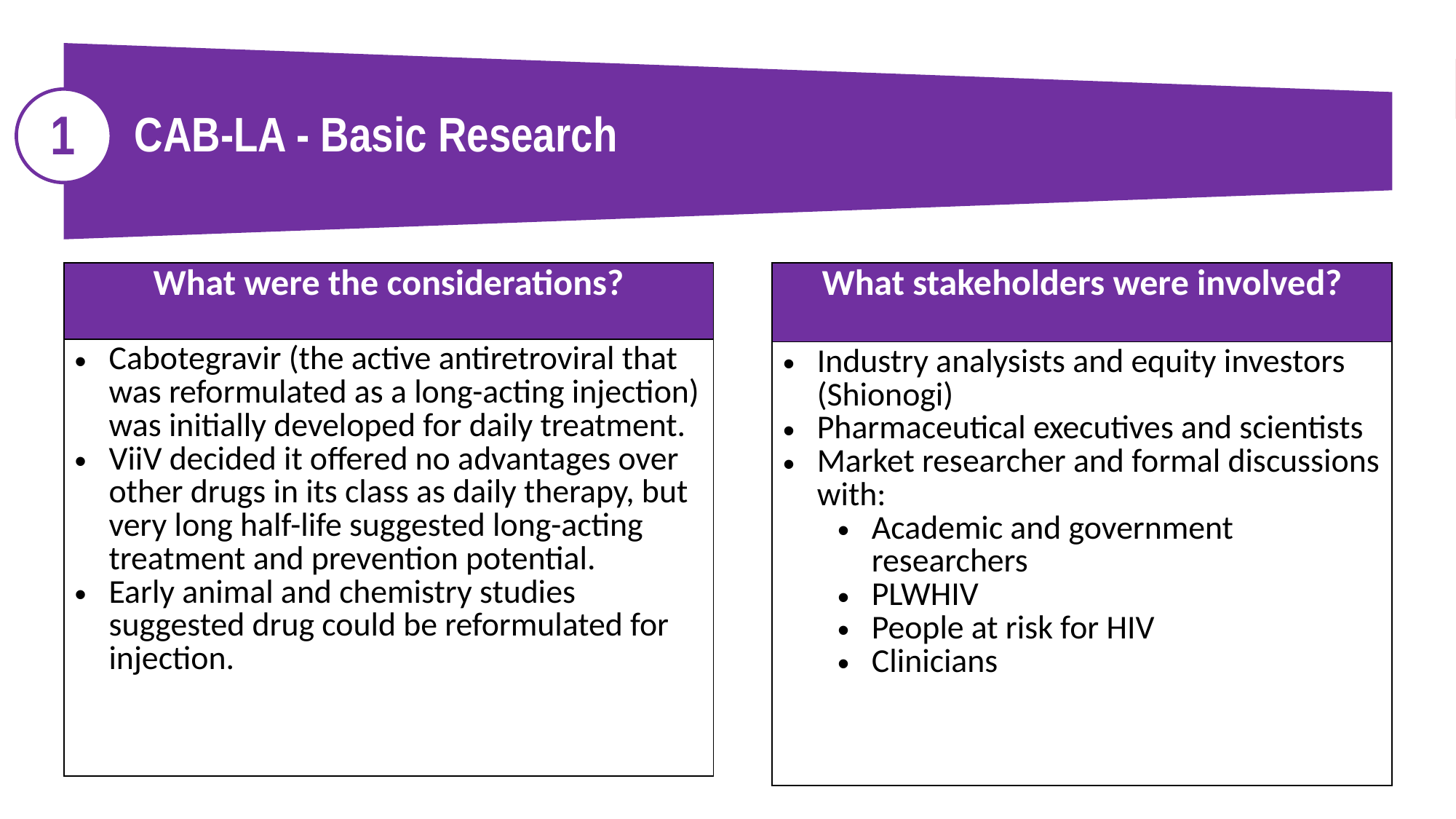

1
CAB-LA - Basic Research
| What were the considerations? |
| --- |
| Cabotegravir (the active antiretroviral that was reformulated as a long-acting injection) was initially developed for daily treatment. ViiV decided it offered no advantages over other drugs in its class as daily therapy, but very long half-life suggested long-acting treatment and prevention potential. Early animal and chemistry studies suggested drug could be reformulated for injection. |
| What stakeholders were involved? |
| --- |
| Industry analysists and equity investors (Shionogi) Pharmaceutical executives and scientists Market researcher and formal discussions with: Academic and government researchers PLWHIV People at risk for HIV Clinicians |